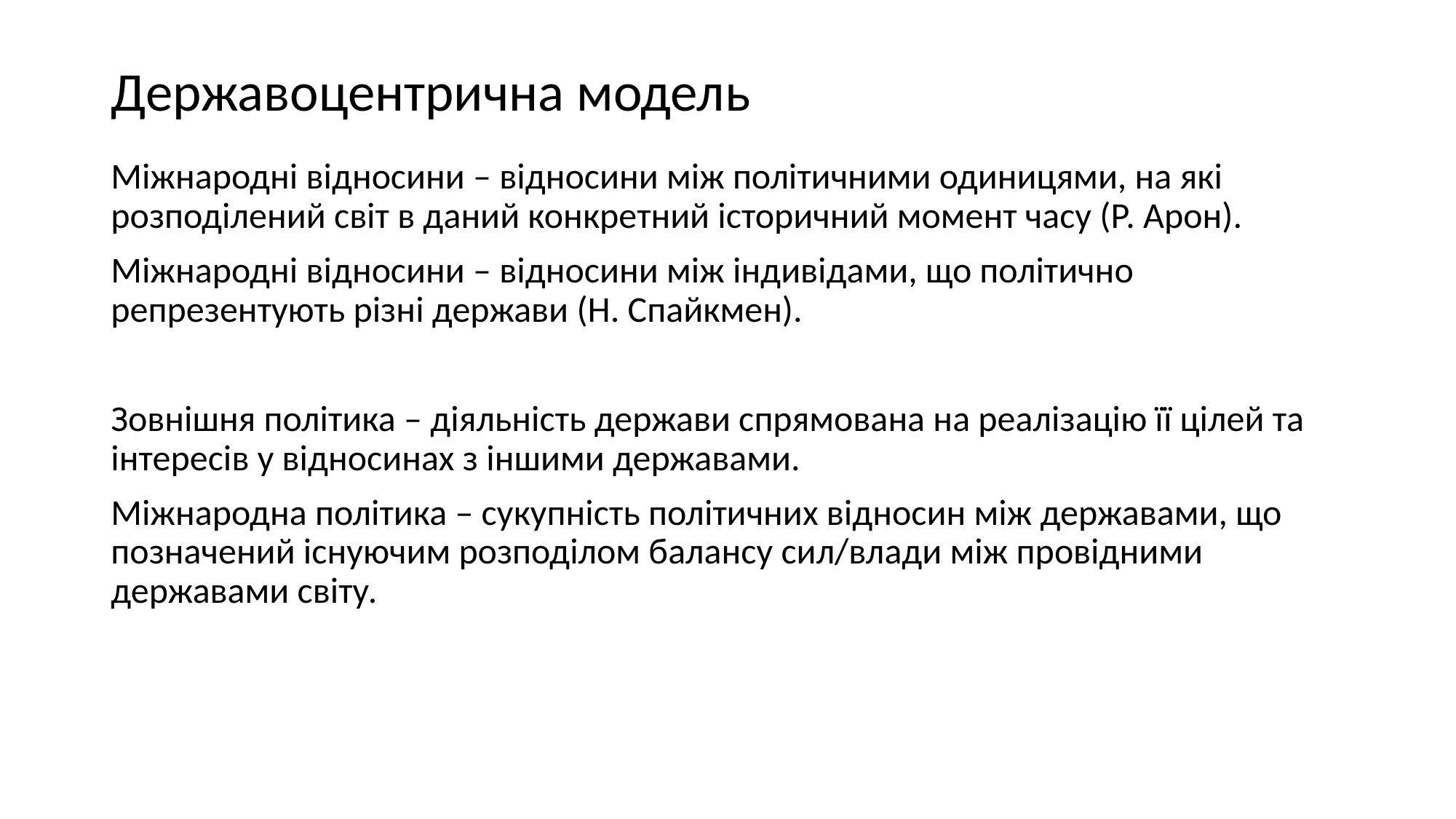

# Державоцентрична модель
Міжнародні відносини – відносини між політичними одиницями, на які розподілений світ в даний конкретний історичний момент часу (Р. Арон).
Міжнародні відносини – відносини між індивідами, що політично репрезентують різні держави (Н. Спайкмен).

Зовнішня політика – діяльність держави спрямована на реалізацію її цілей та інтересів у відносинах з іншими державами.
Міжнародна політика – сукупність політичних відносин між державами, що позначений існуючим розподілом балансу сил/влади між провідними державами світу.